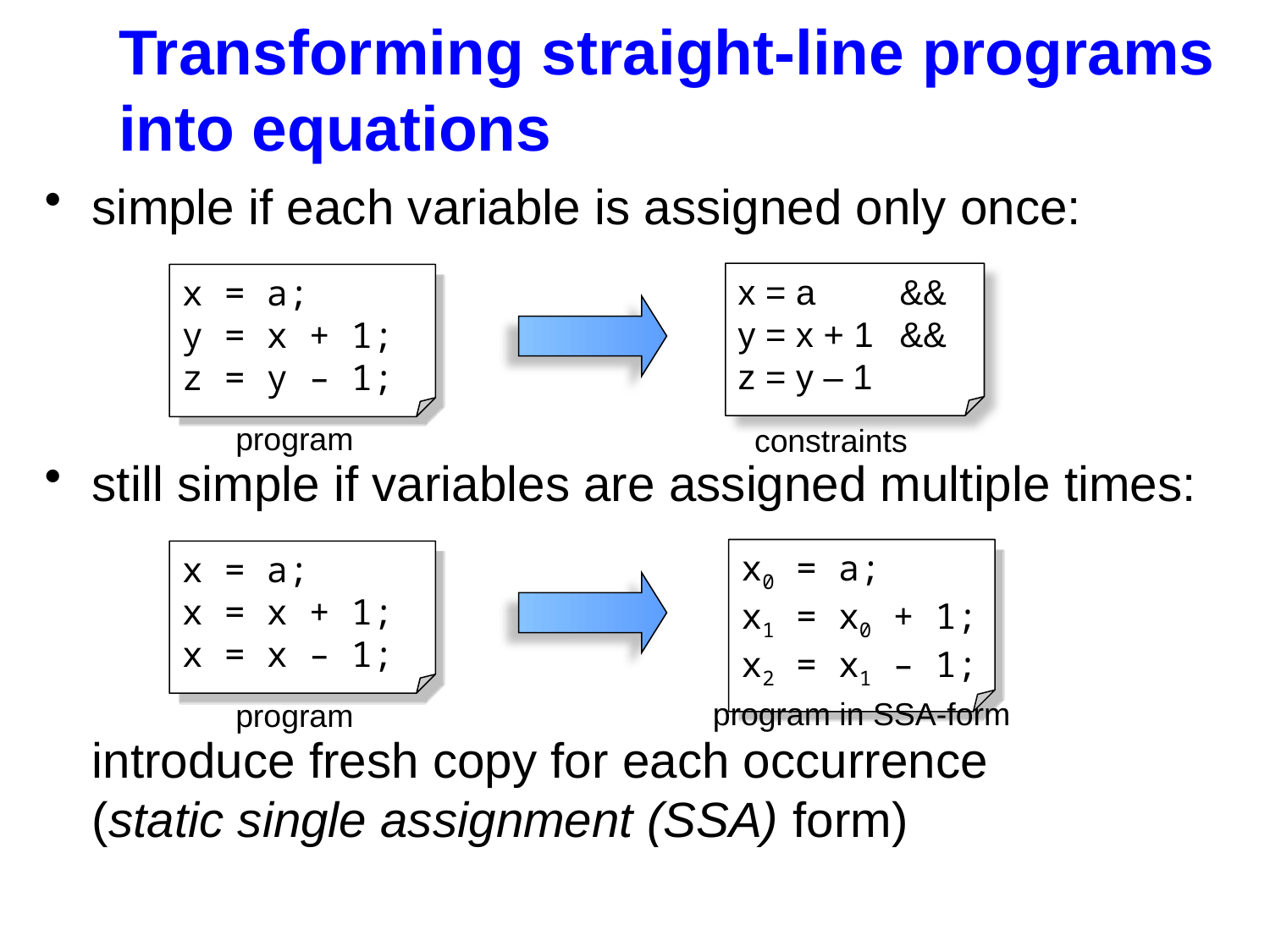

# Transforming straight-line programs into equations
simple if each variable is assigned only once:

still simple if variables are assigned multiple times:

	introduce fresh copy for each occurrence
(static single assignment (SSA) form)
x = a	&&
y = x + 1	&&
z = y – 1
x = a;
y = x + 1;
z = y – 1;

program
constraints
x0 = a;
x1 = x0 + 1;
x2 = x1 – 1;
x = a;
x = x + 1;
x = x – 1;

program in SSA-form
program